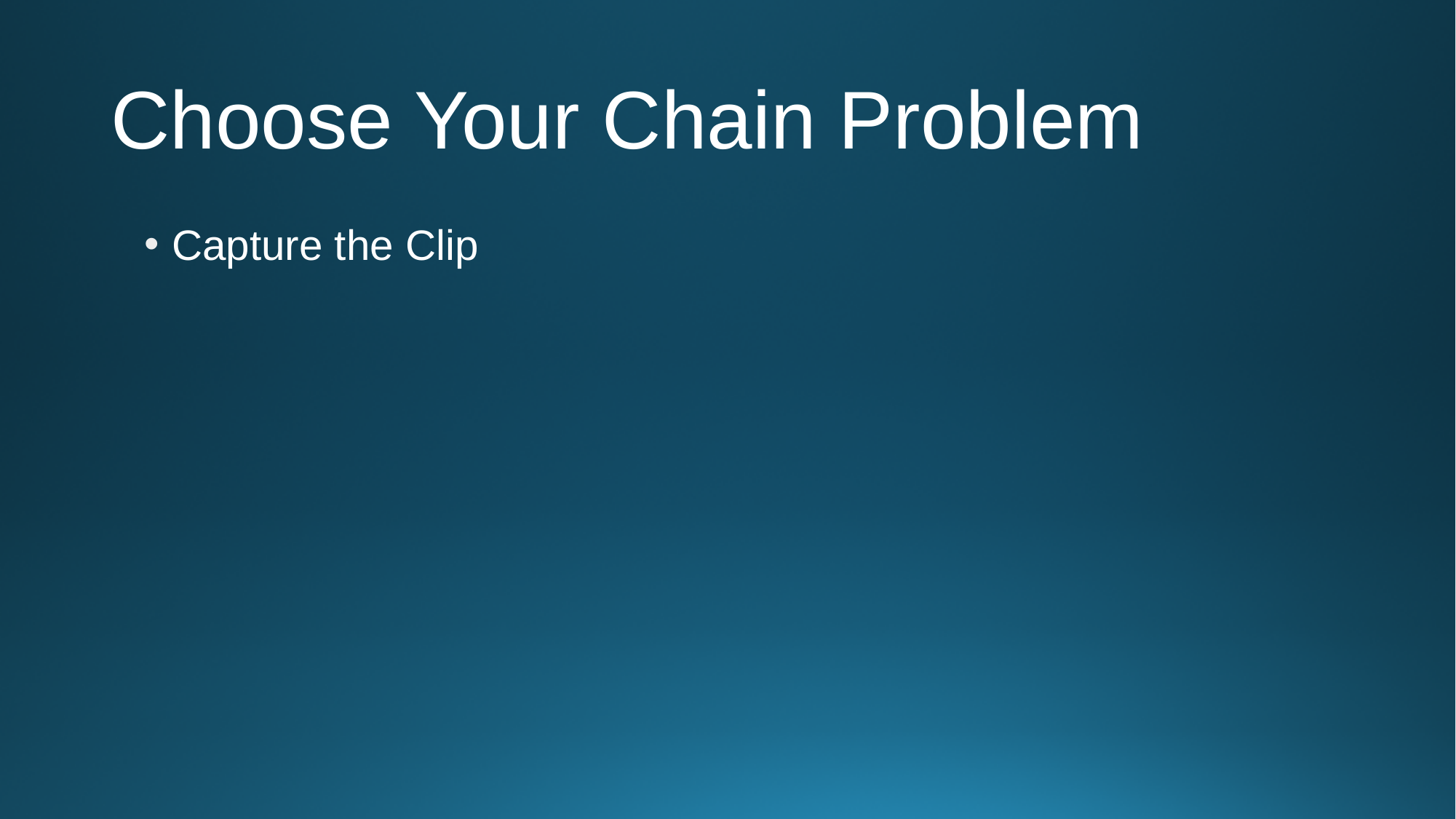

# Choose Your Chain Problem
Capture the Clip